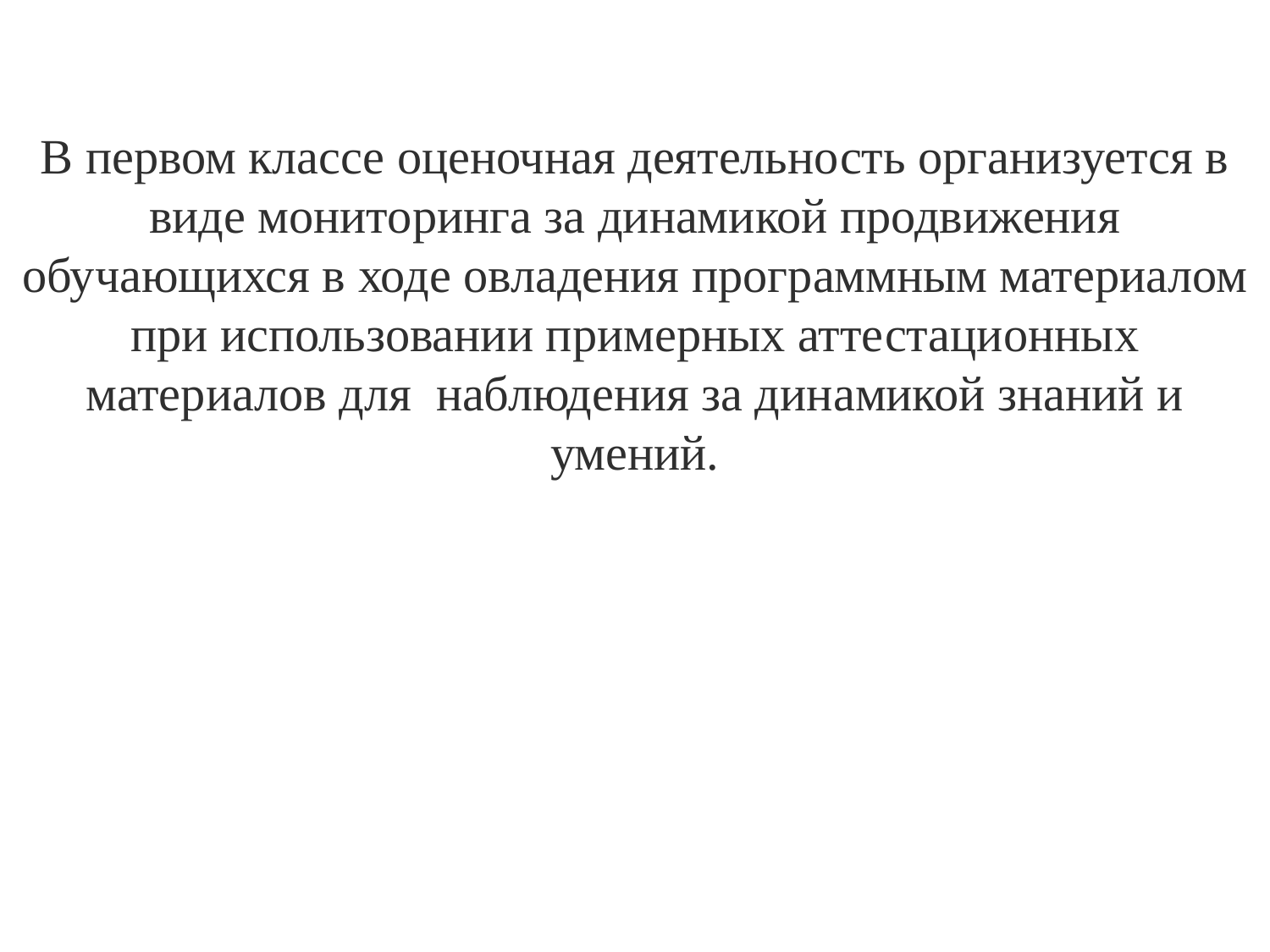

В первом классе оценочная деятельность организуется в виде мониторинга за динамикой продвижения обучающихся в ходе овладения программным материалом при использовании примерных аттестационных материалов для  наблюдения за динамикой знаний и умений.